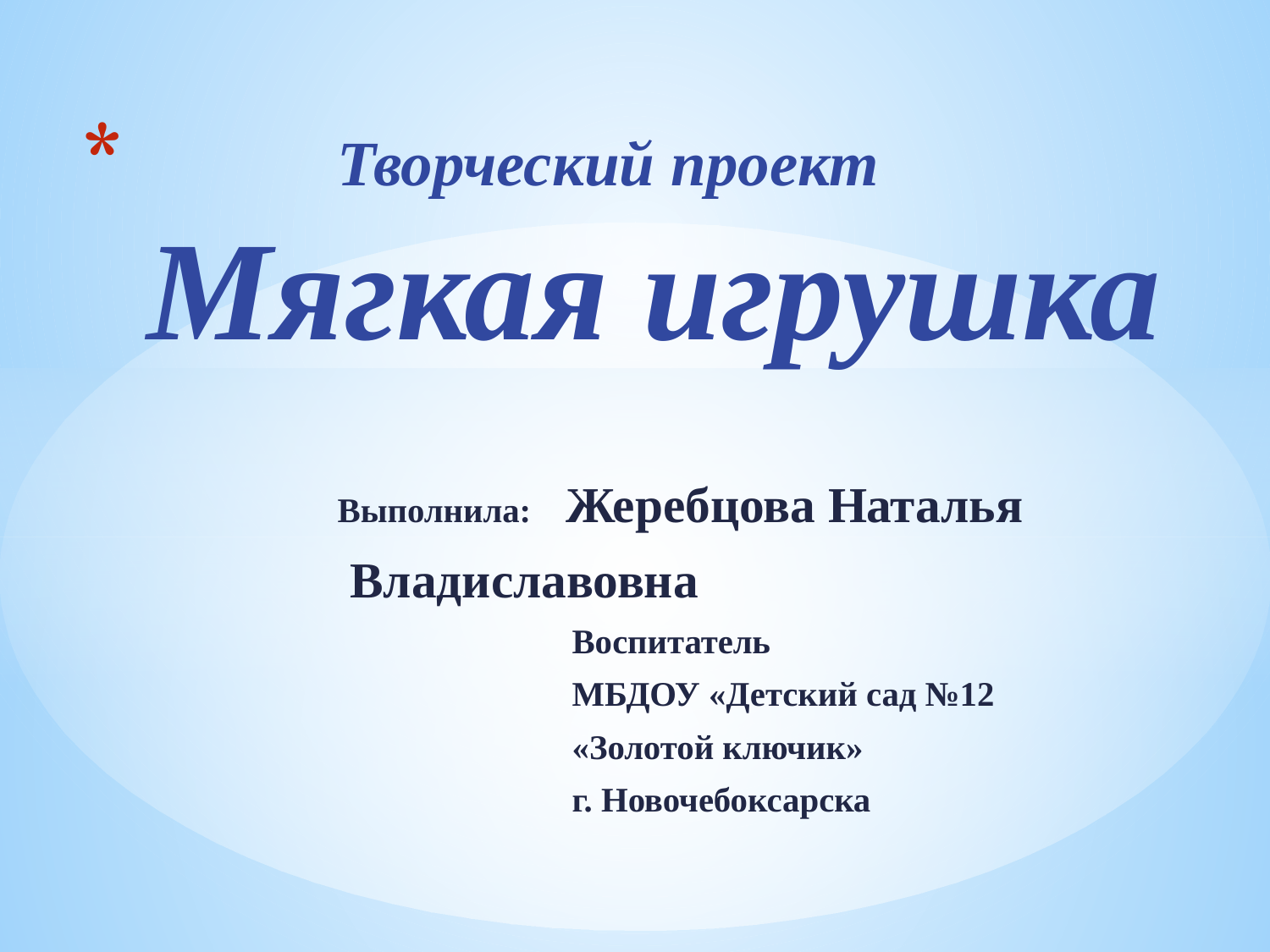

# Творческий проект Мягкая игрушка
Выполнила:    Жеребцова Наталья
 Владиславовна
                           Воспитатель
                           МБДОУ «Детский сад №12
                           «Золотой ключик»
                           г. Новочебоксарска